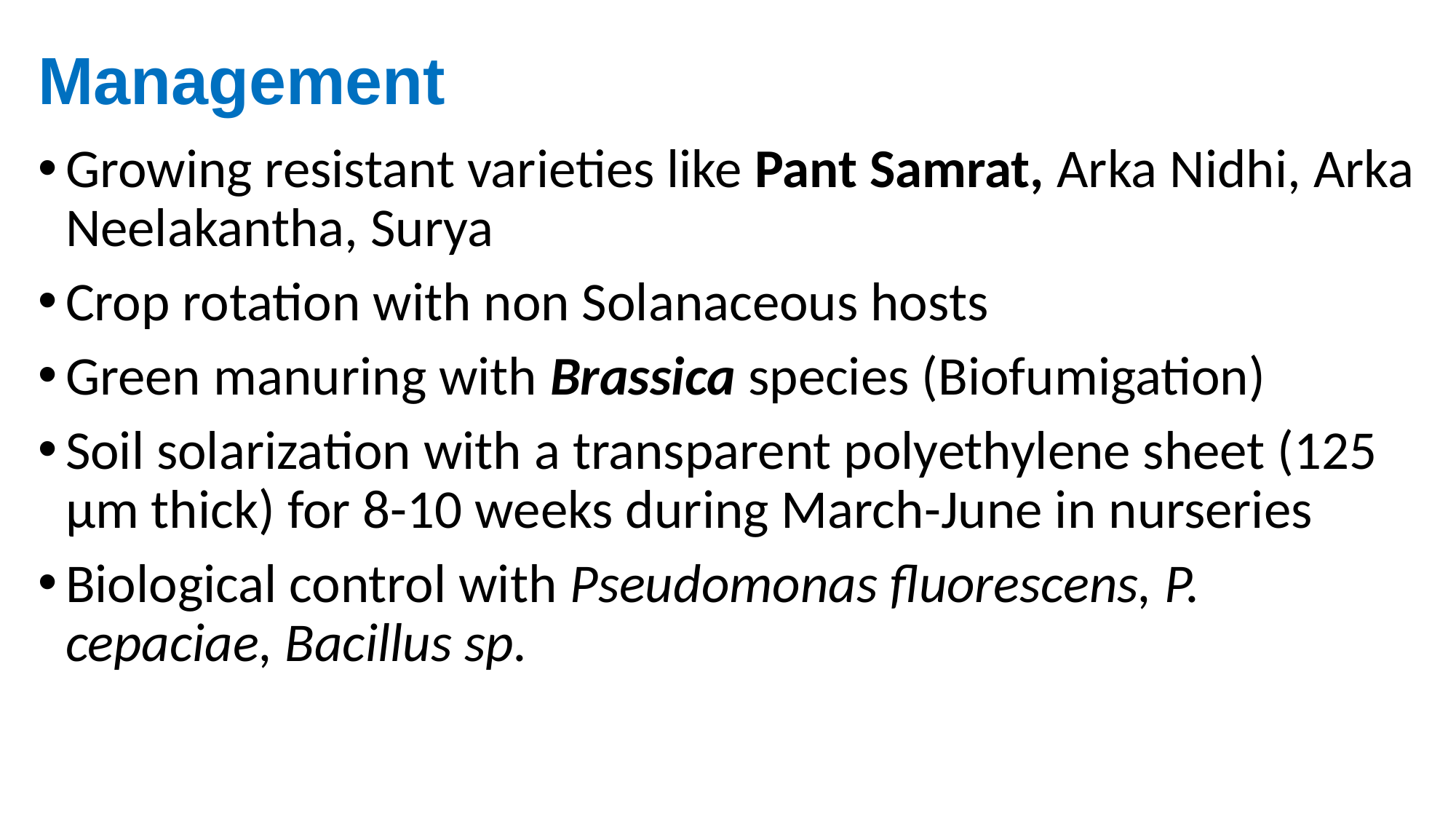

# Management
Growing resistant varieties like Pant Samrat, Arka Nidhi, Arka Neelakantha, Surya
Crop rotation with non Solanaceous hosts
Green manuring with Brassica species (Biofumigation)
Soil solarization with a transparent polyethylene sheet (125 µm thick) for 8-10 weeks during March-June in nurseries
Biological control with Pseudomonas fluorescens, P. cepaciae, Bacillus sp.